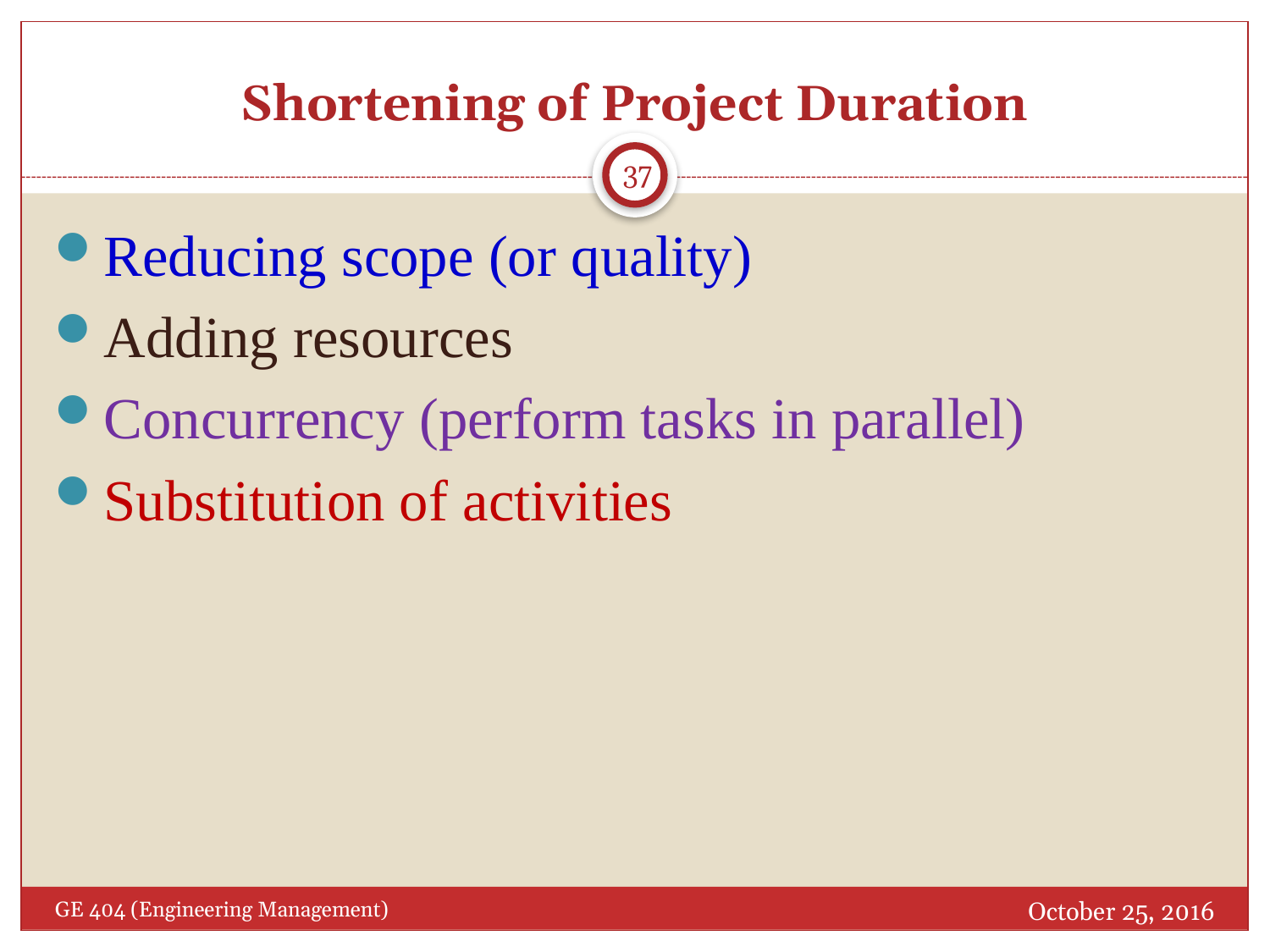

# Shortening of Project Duration
37
Reducing scope (or quality)
Adding resources
Concurrency (perform tasks in parallel)
Substitution of activities

October 25, 2016
GE 404 (Engineering Management)